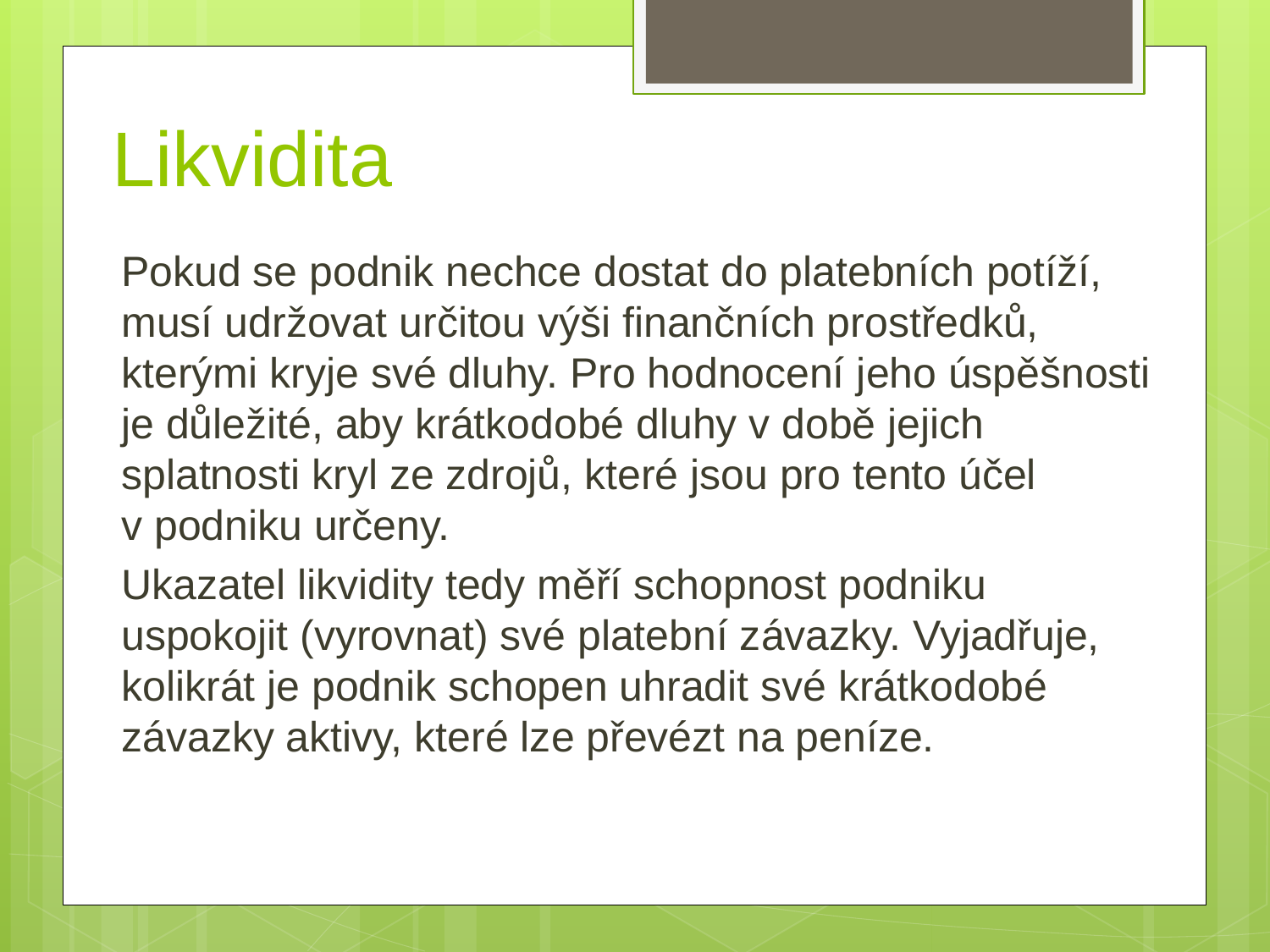

# Likvidita
Pokud se podnik nechce dostat do platebních potíží, musí udržovat určitou výši finančních prostředků, kterými kryje své dluhy. Pro hodnocení jeho úspěšnosti je důležité, aby krátkodobé dluhy v době jejich splatnosti kryl ze zdrojů, které jsou pro tento účel v podniku určeny.
Ukazatel likvidity tedy měří schopnost podniku uspokojit (vyrovnat) své platební závazky. Vyjadřuje, kolikrát je podnik schopen uhradit své krátkodobé závazky aktivy, které lze převézt na peníze.